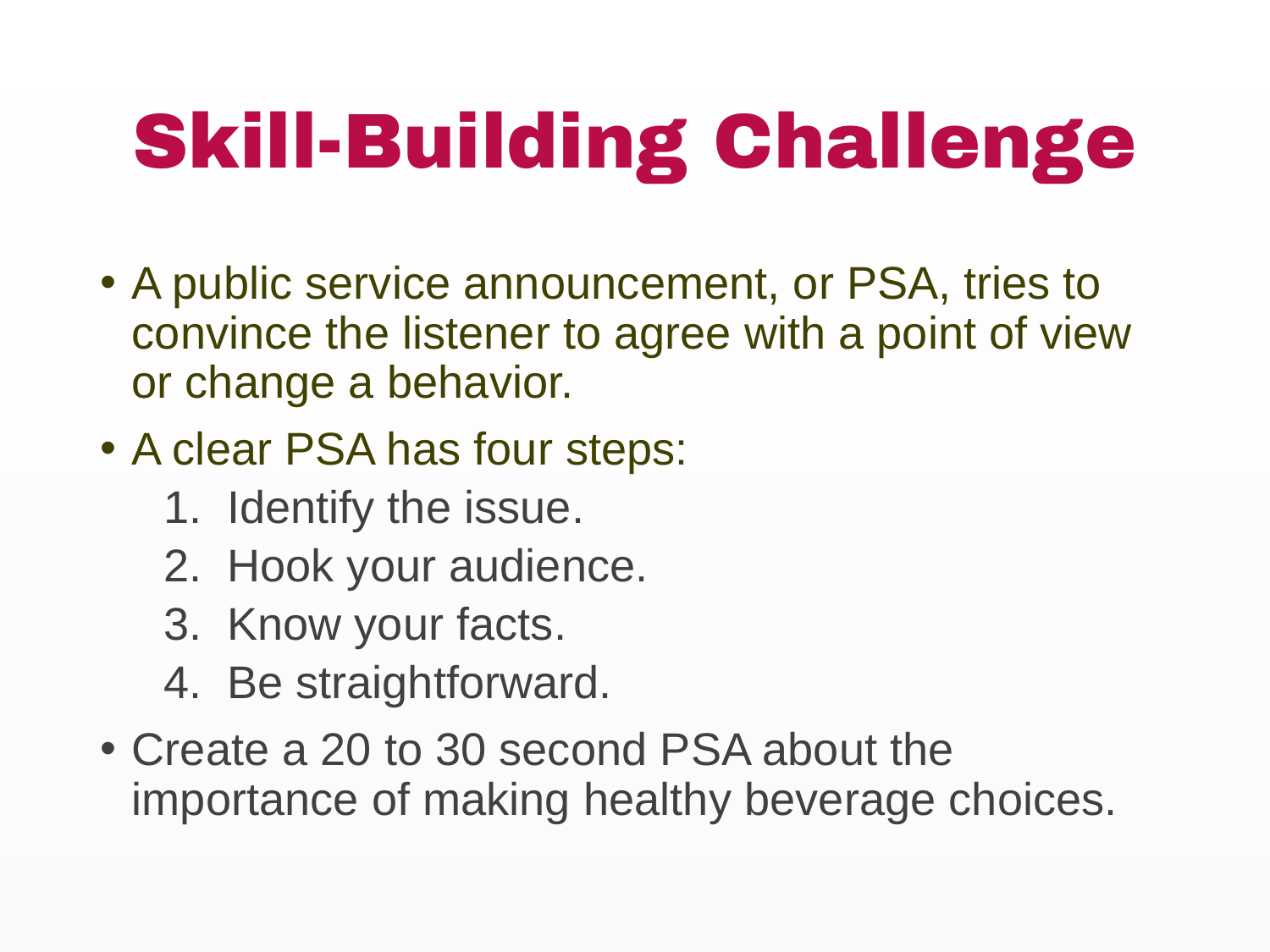

# Skill-Building Challenge
A public service announcement, or PSA, tries to convince the listener to agree with a point of view or change a behavior.
A clear PSA has four steps:
Identify the issue.
Hook your audience.
Know your facts.
Be straightforward.
Create a 20 to 30 second PSA about the importance of making healthy beverage choices.